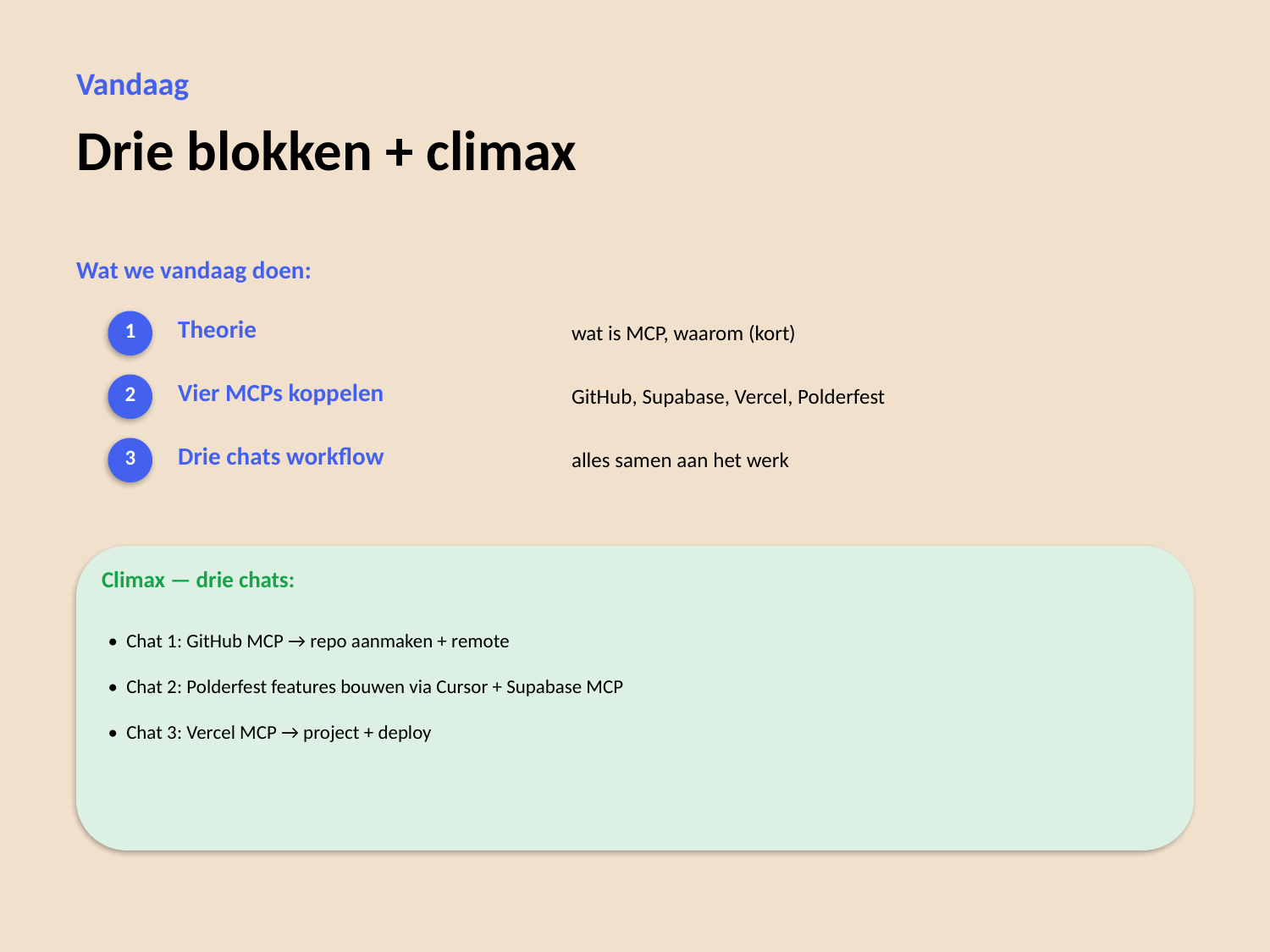

Vandaag
Drie blokken + climax
Wat we vandaag doen:

Theorie
1
wat is MCP, waarom (kort)

Vier MCPs koppelen
2
GitHub, Supabase, Vercel, Polderfest

Drie chats workflow
3
alles samen aan het werk

Climax — drie chats:
•  Chat 1: GitHub MCP → repo aanmaken + remote
•  Chat 2: Polderfest features bouwen via Cursor + Supabase MCP
•  Chat 3: Vercel MCP → project + deploy